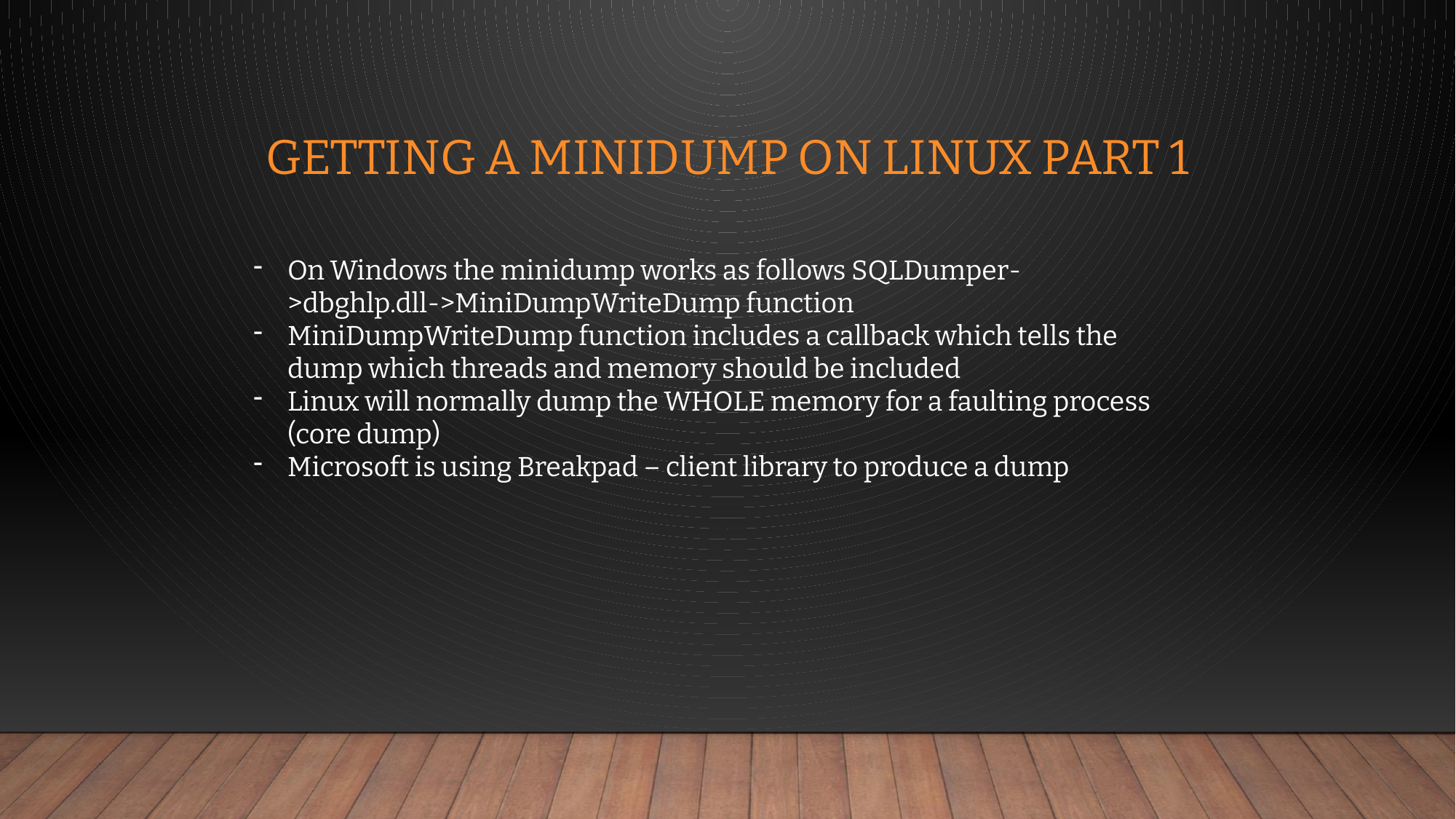

# GETTING A MINIDUMP ON LINUX PART 1
On Windows the minidump works as follows SQLDumper->dbghlp.dll->MiniDumpWriteDump function
MiniDumpWriteDump function includes a callback which tells the dump which threads and memory should be included
Linux will normally dump the WHOLE memory for a faulting process (core dump)
Microsoft is using Breakpad – client library to produce a dump